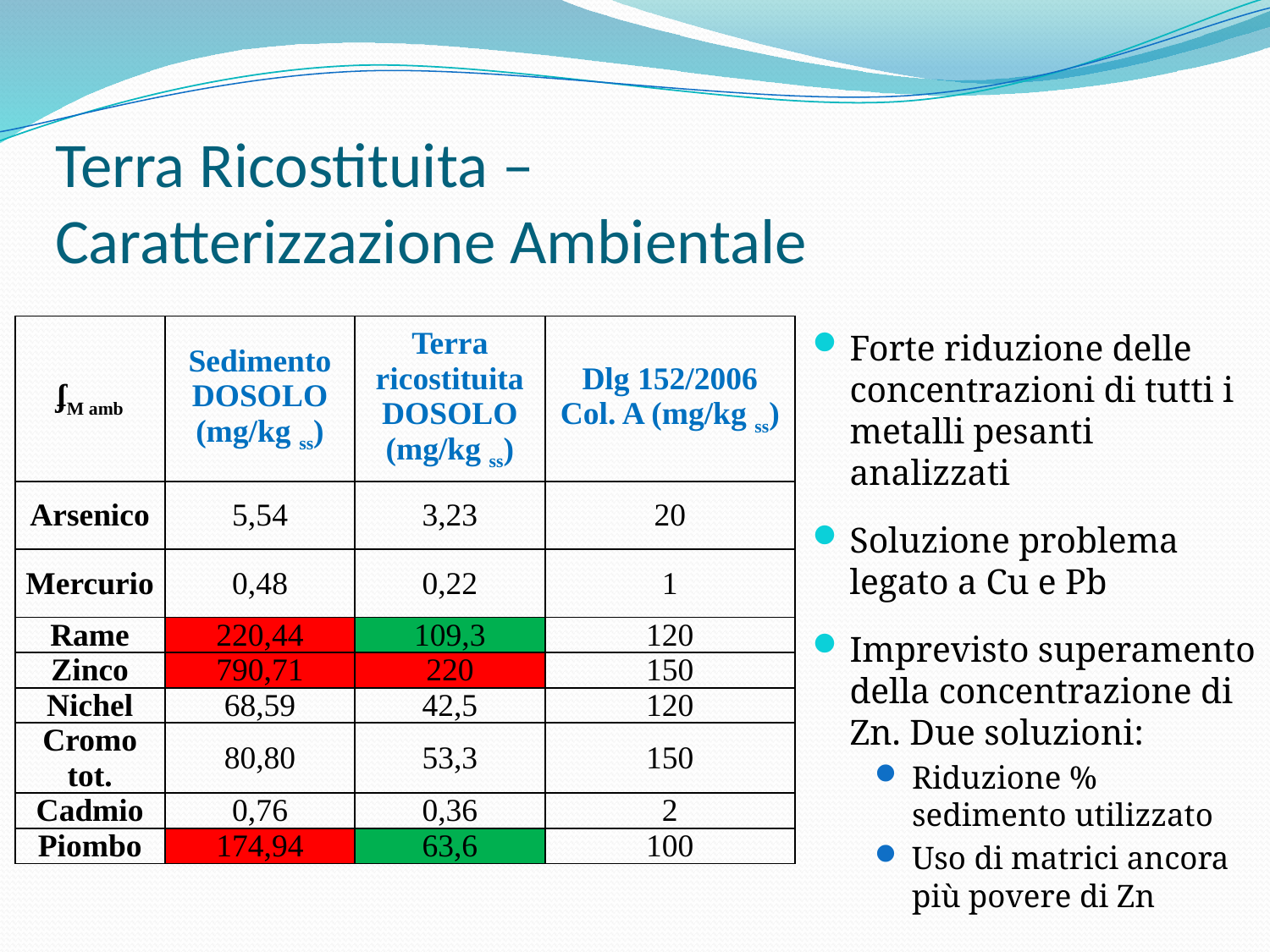

# Terra Ricostituita – Caratterizzazione Ambientale
| ʄM amb | Sedimento DOSOLO (mg/kg ss) | Terra ricostituita DOSOLO (mg/kg ss) | Dlg 152/2006 Col. A (mg/kg ss) |
| --- | --- | --- | --- |
| Arsenico | 5,54 | 3,23 | 20 |
| Mercurio | 0,48 | 0,22 | 1 |
| Rame | 220,44 | 109,3 | 120 |
| Zinco | 790,71 | 220 | 150 |
| Nichel | 68,59 | 42,5 | 120 |
| Cromo tot. | 80,80 | 53,3 | 150 |
| Cadmio | 0,76 | 0,36 | 2 |
| Piombo | 174,94 | 63,6 | 100 |
Forte riduzione delle concentrazioni di tutti i metalli pesanti analizzati

Soluzione problema legato a Cu e Pb

Imprevisto superamento della concentrazione di Zn. Due soluzioni:
Riduzione % sedimento utilizzato
Uso di matrici ancora più povere di Zn